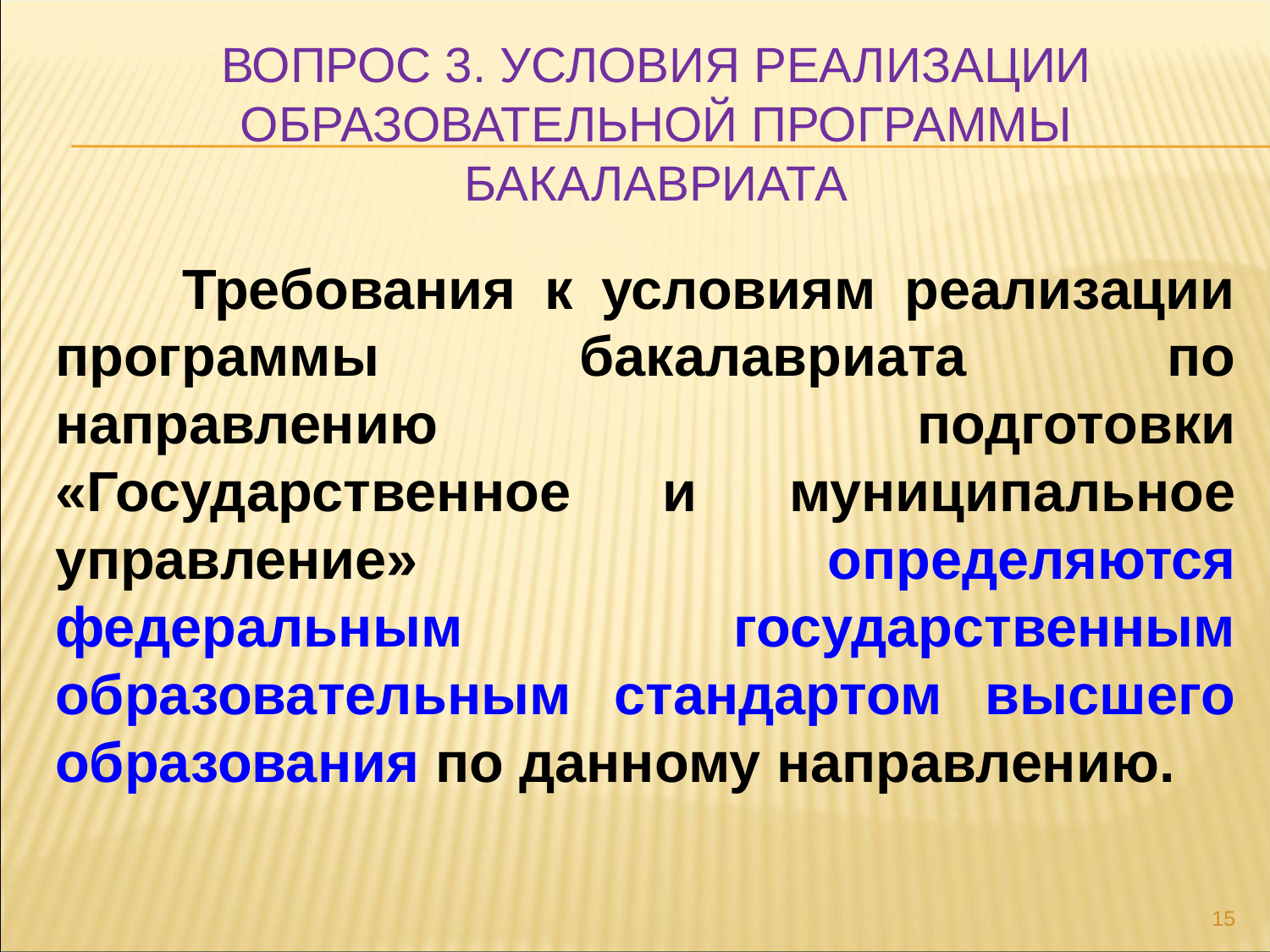

# Вопрос 3. условия реализации образовательной программы бакалавриата
	Требования к условиям реализации программы бакалавриата по направлению подготовки «Государственное и муниципальное управление» определяются федеральным государственным образовательным стандартом высшего образования по данному направлению.
15